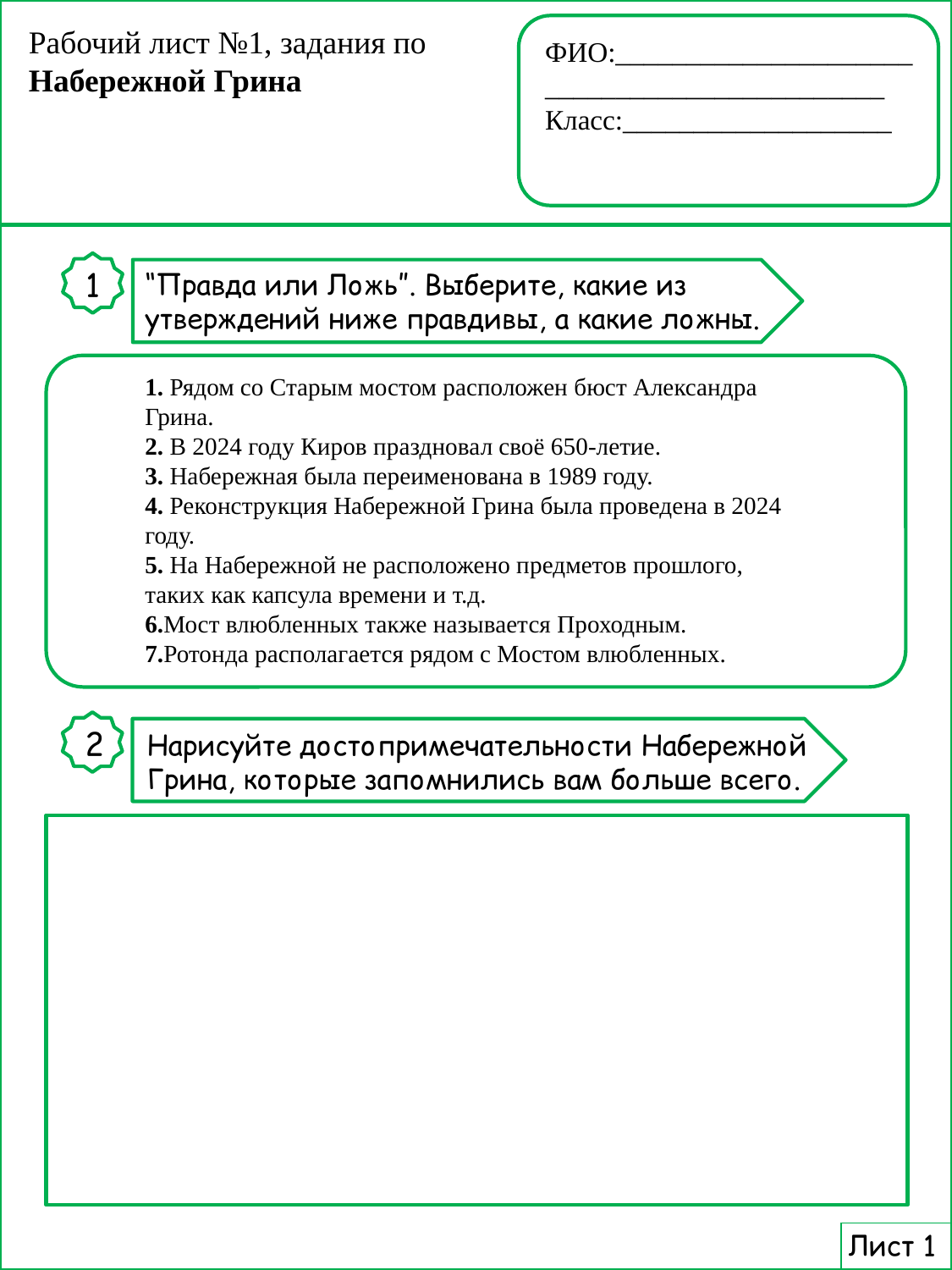

Рабочий лист №1, задания по Набережной Грина

ФИО:_____________________________________________
Класс:___________________

1

“Правда или Ложь”. Выберите, какие из утверждений ниже правдивы, а какие ложны.

1. Рядом со Старым мостом расположен бюст Александра Грина.
2. В 2024 году Киров праздновал своё 650-летие.
3. Набережная была переименована в 1989 году.
4. Реконструкция Набережной Грина была проведена в 2024 году.
5. На Набережной не расположено предметов прошлого, таких как капсула времени и т.д.
6.Мост влюбленных также называется Проходным.
7.Ротонда располагается рядом с Мостом влюбленных.

2

Нарисуйте достопримечательности Набережной Грина, которые запомнились вам больше всего.

Лист 1